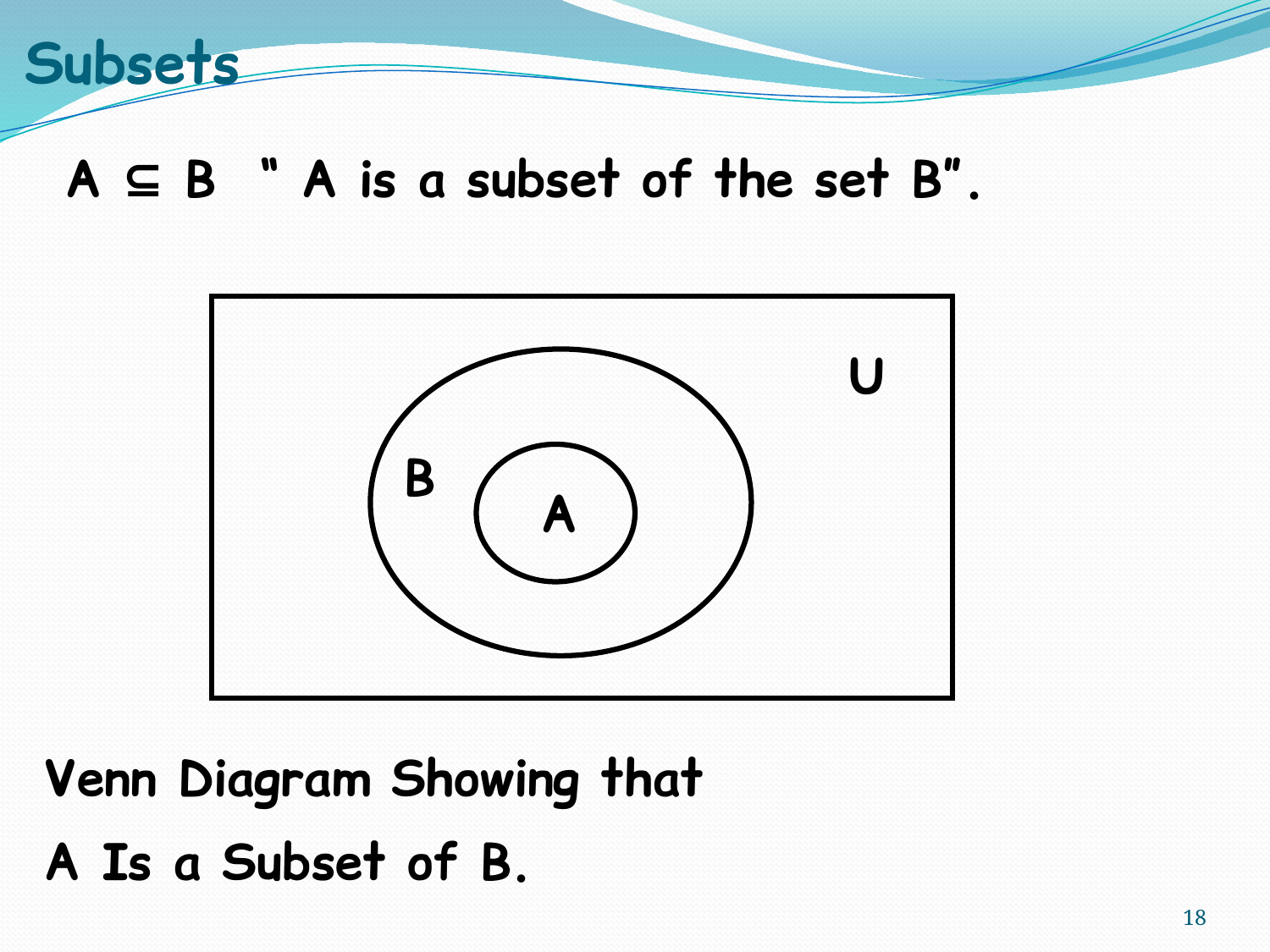

Subsets
A ⊆ B  “ A is a subset of the set B”.

U

B

A
Venn Diagram Showing that
A Is a Subset of B.
18